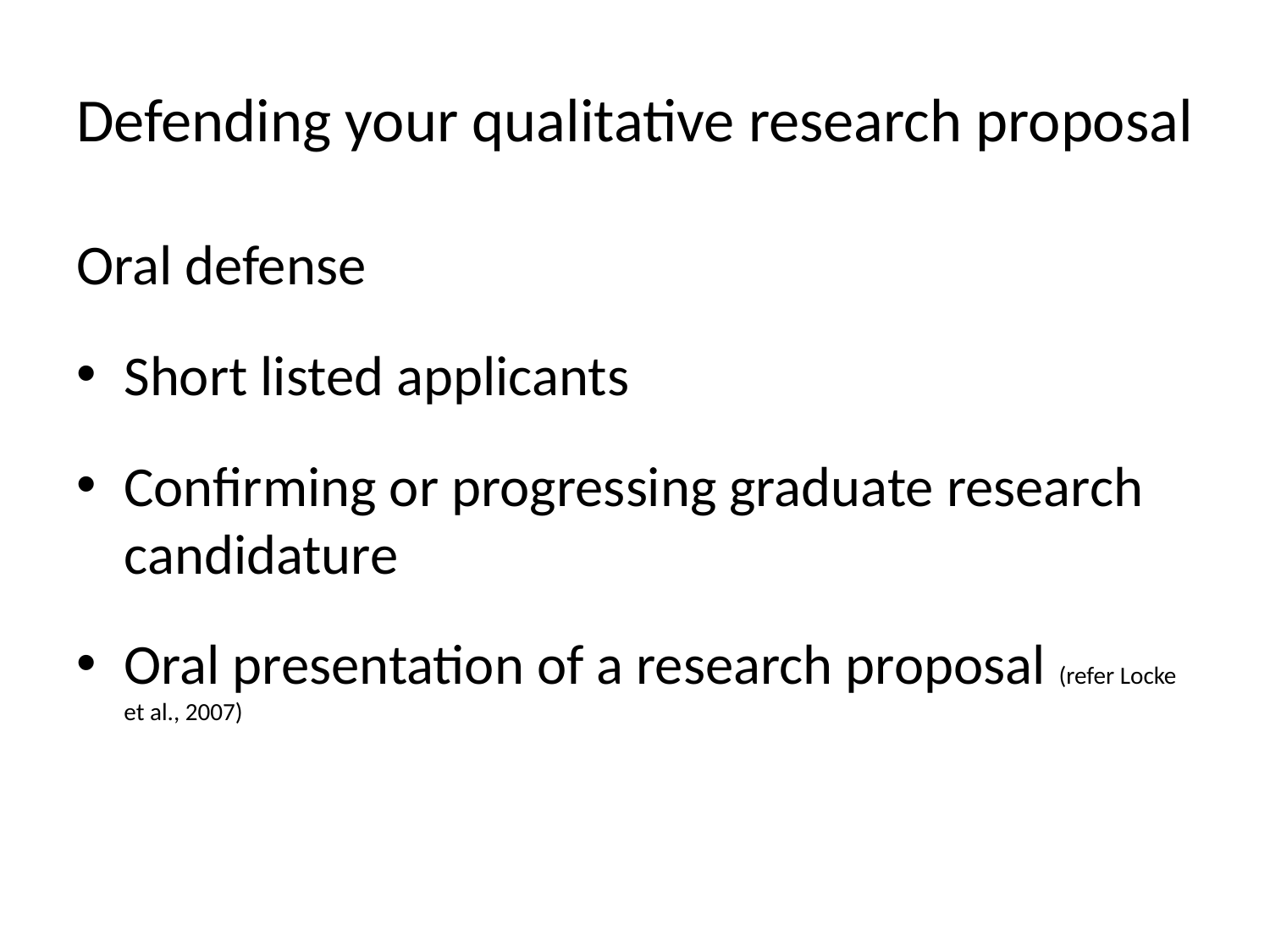

# Defending your qualitative research proposal
Oral defense
Short listed applicants
Confirming or progressing graduate research candidature
Oral presentation of a research proposal (refer Locke et al., 2007)